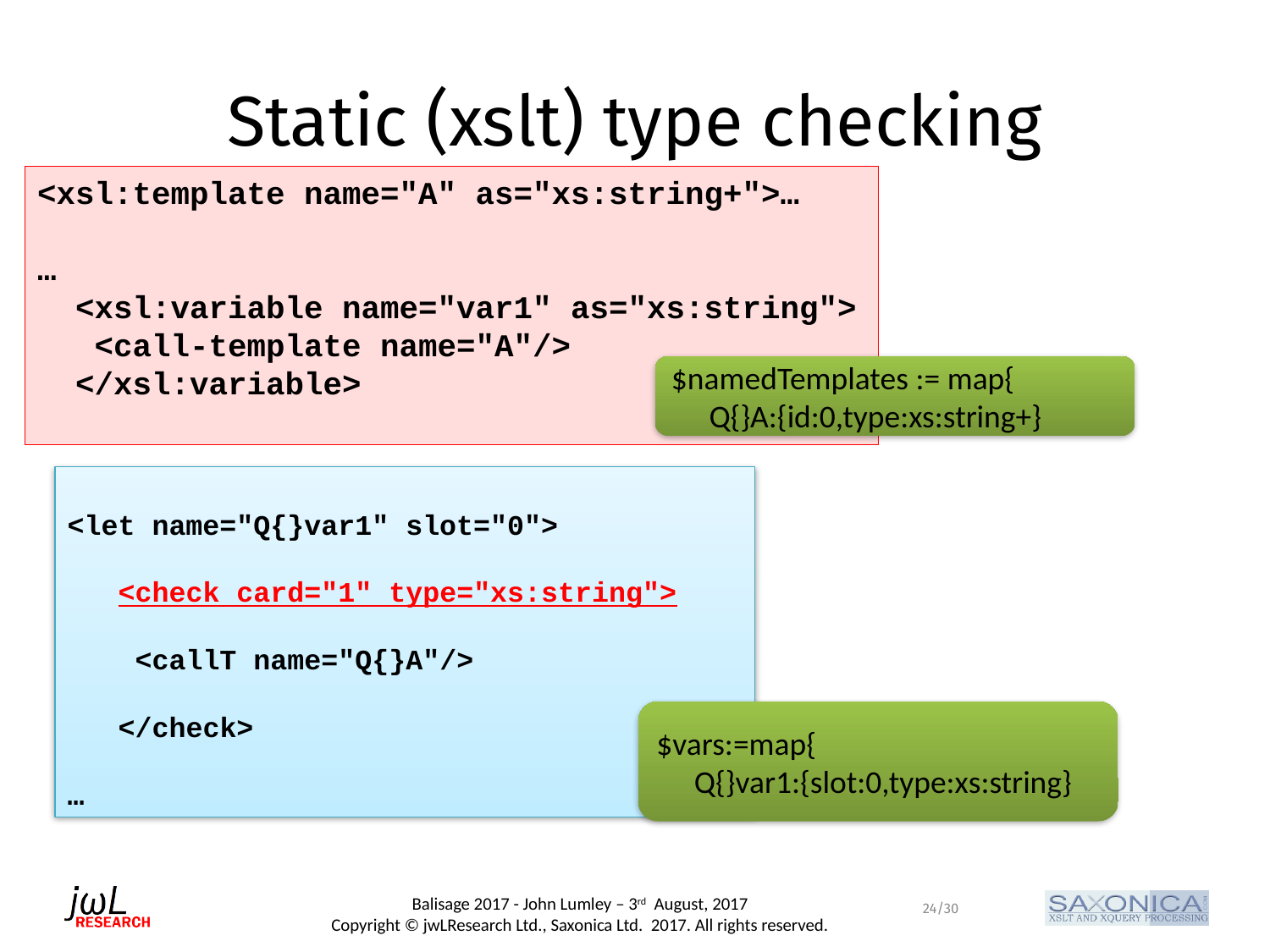

# Static (xslt) type checking
<xsl:template name="A" as="xs:string+">…

…
  <xsl:variable name="var1" as="xs:string">
   <call-template name="A"/>
  </xsl:variable>
$namedTemplates := map{
	Q{}A:{id:0,type:xs:string+}
<let name="Q{}var1" slot="0">
   <check card="1" type="xs:string">
    <callT name="Q{}A"/>
   </check>
…
$vars:=map{}
$vars:=map{
	Q{}var1:{slot:0,type:xs:string}
24